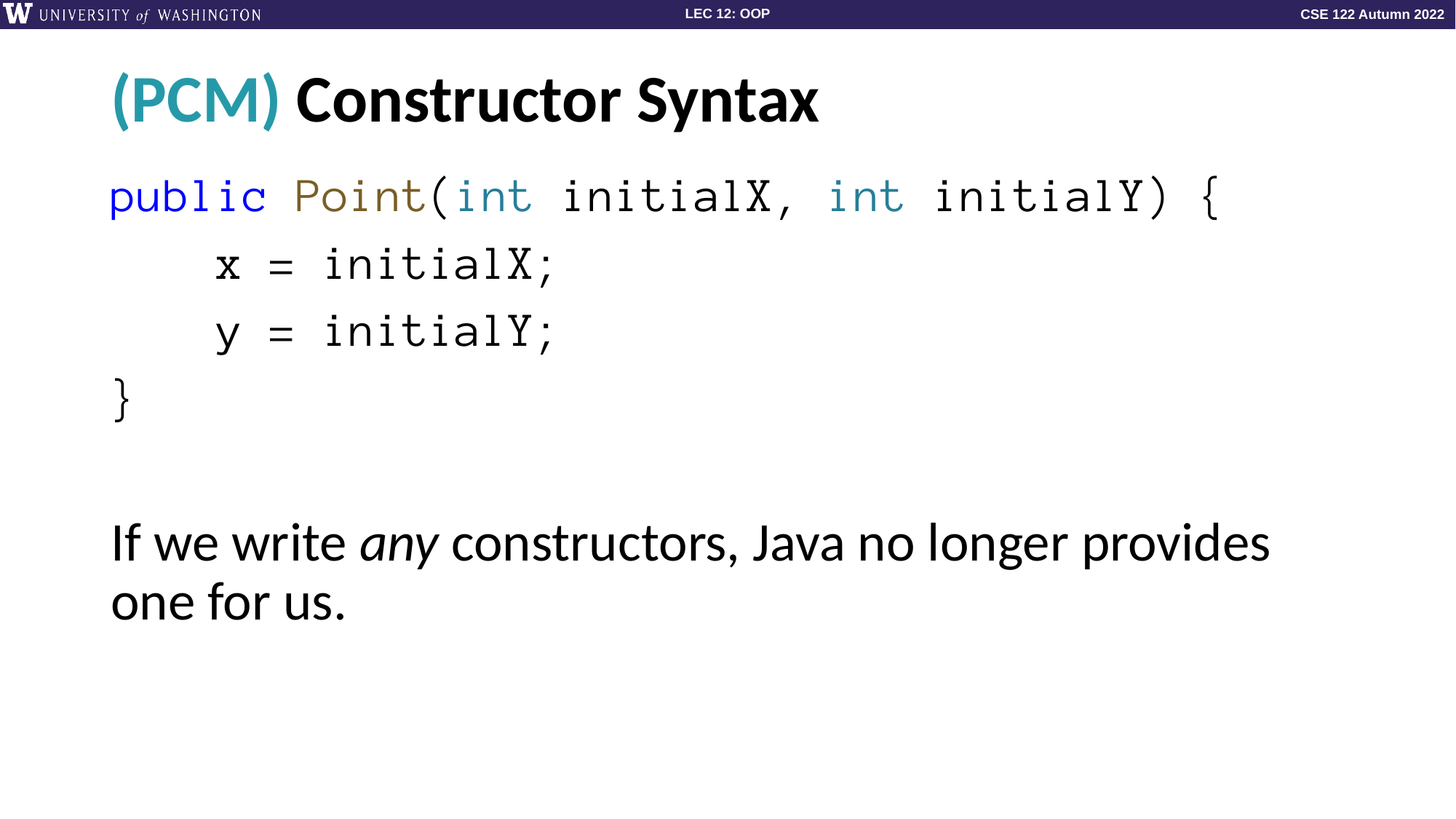

# (PCM) Constructor Syntax
public Point(int initialX, int initialY) {
    x = initialX;
    y = initialY;
}

If we write any constructors, Java no longer provides one for us.